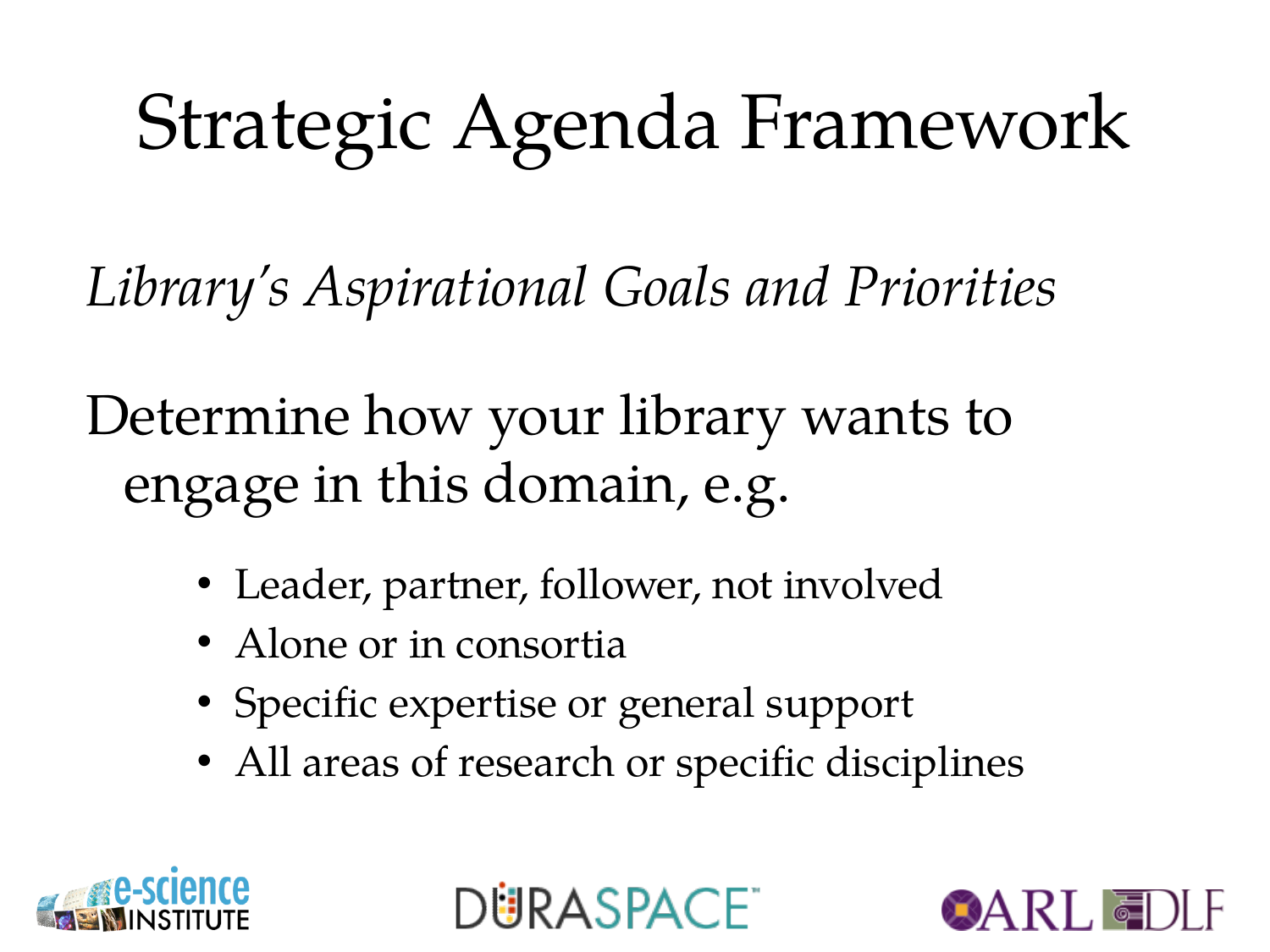

# Strategic Agenda Framework
Library’s Aspirational Goals and Priorities

Determine how your library wants to engage in this domain, e.g.

Leader, partner, follower, not involved
Alone or in consortia
Specific expertise or general support
All areas of research or specific disciplines